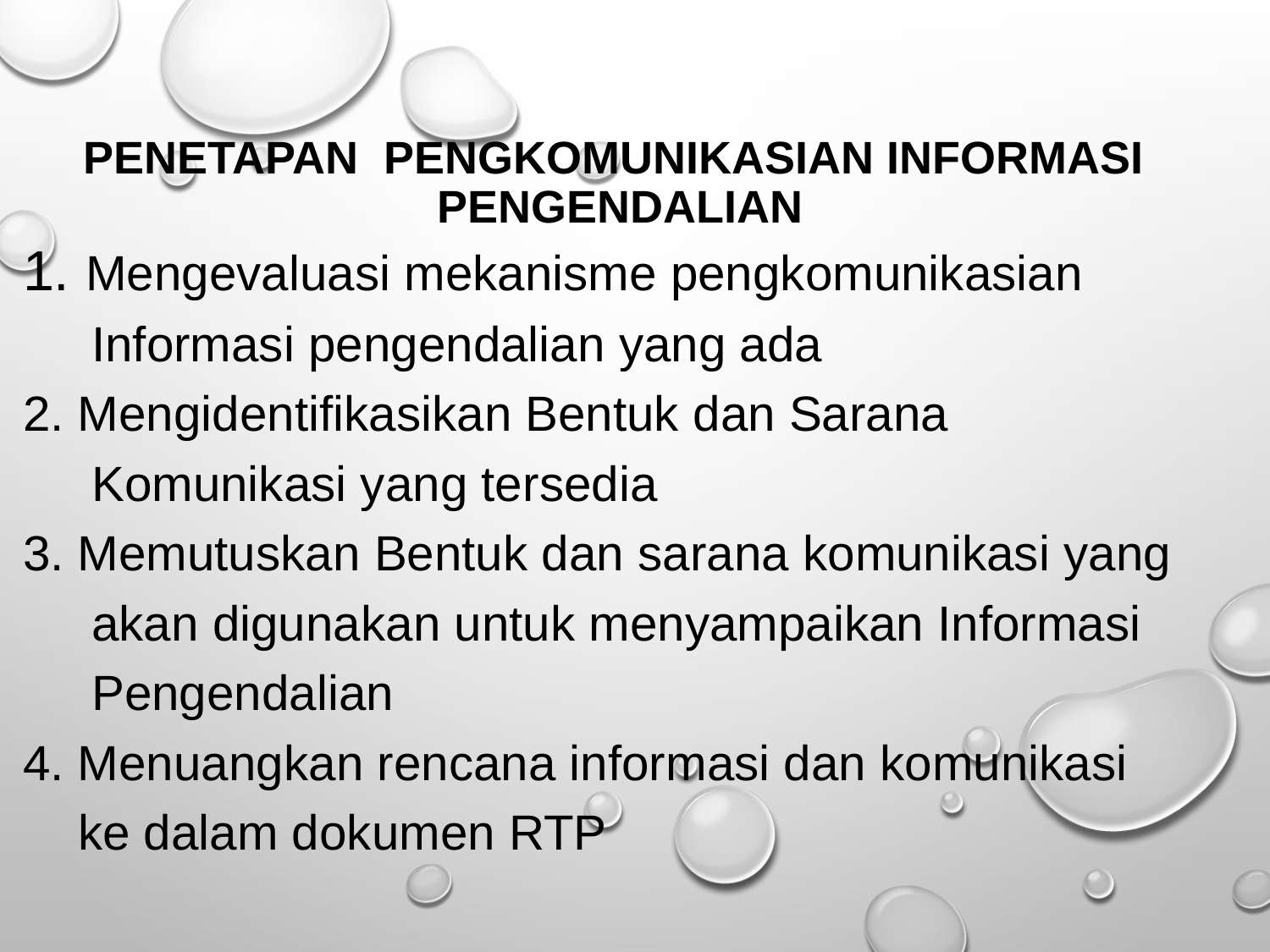

# PENETAPAN  PENGKOMUNIKASIAN INFORMASI  PENGENDALIAN
1. Mengevaluasi mekanisme pengkomunikasian
     Informasi pengendalian yang ada
2. Mengidentifikasikan Bentuk dan Sarana
     Komunikasi yang tersedia
3. Memutuskan Bentuk dan sarana komunikasi yang
     akan digunakan untuk menyampaikan Informasi
     Pengendalian
4. Menuangkan rencana informasi dan komunikasi
    ke dalam dokumen RTP